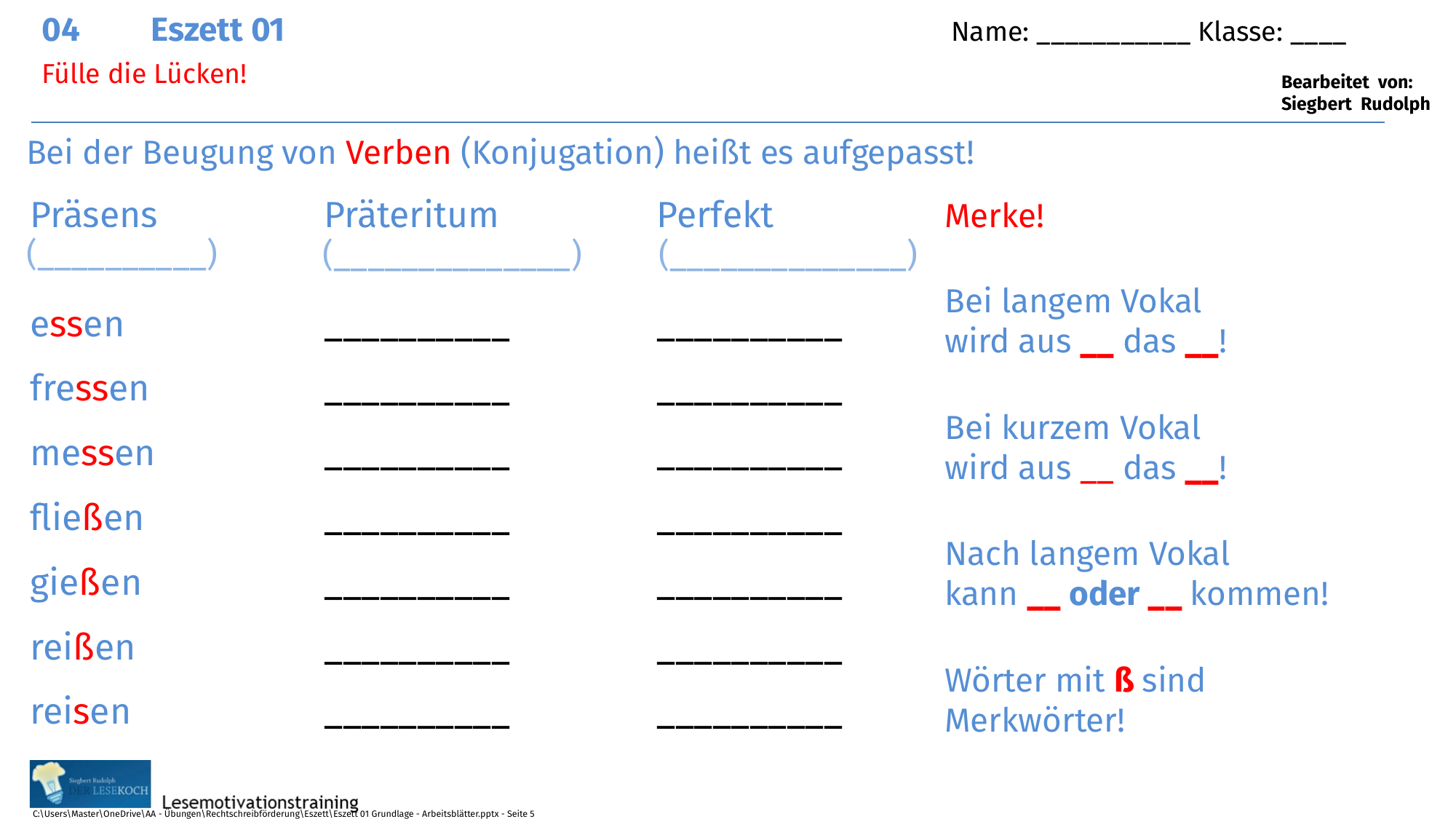

04	Eszett 01 				      	                    Name: ___________ Klasse: ____
5
Fülle die Lücken!
Bei der Beugung von Verben (Konjugation) heißt es aufgepasst!
Präsens
(?????)
Präteritum
(?????)
Perfekt
(?????)
Merke!
(__________)
(______________)
(______________)
Bei langem Vokal wird aus __ das __!
essen
__________
__________
fressen
__________
__________
Bei kurzem Vokal wird aus __ das __!
messen
__________
__________
__________
fließen
__________
Nach langem Vokal
kann __ oder __ kommen!
gießen
__________
__________
reißen
__________
__________
Wörter mit ß sind Merkwörter!
reisen
__________
__________

C:\Users\Master\OneDrive\AA - Übungen\Rechtschreibförderung\Eszett\Eszett 01 Grundlage - Arbeitsblätter.pptx - Seite 5